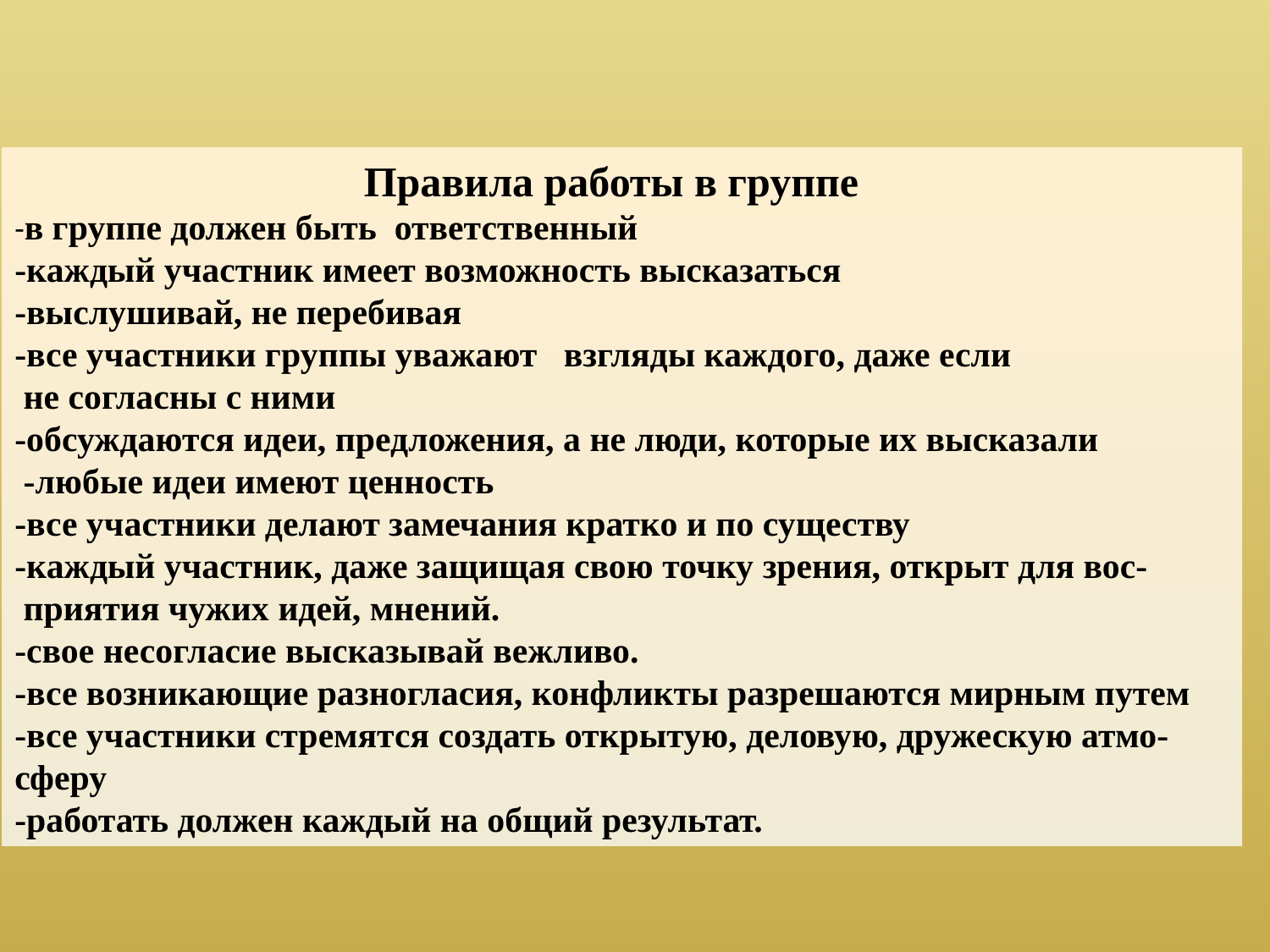

Правила работы в группе
-в группе должен быть  ответственный
-каждый участник имеет возможность высказаться
-выслушивай, не перебивая
-все участники группы уважают   взгляды каждого, даже если
 не согласны с ними
-обсуждаются идеи, предложения, а не люди, которые их высказали
 -любые идеи имеют ценность
-все участники делают замечания кратко и по существу
-каждый участник, даже защищая свою точку зрения, открыт для вос-
 приятия чужих идей, мнений.
-свое несогласие высказывай вежливо.
-все возникающие разногласия, конфликты разрешаются мирным путем
-все участники стремятся создать открытую, деловую, дружескую атмо-
сферу
-работать должен каждый на общий результат.